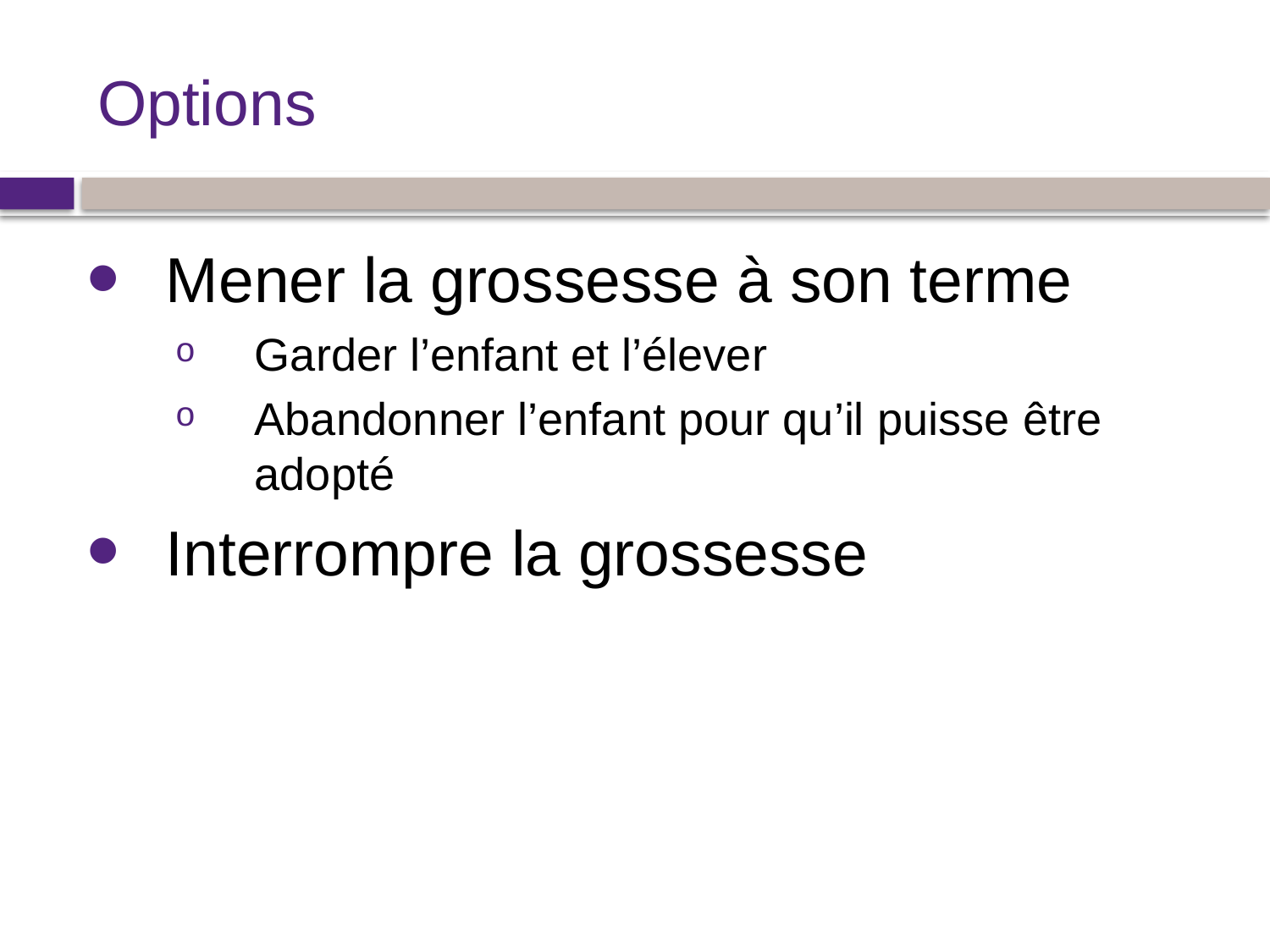

# Options
Mener la grossesse à son terme
Garder l’enfant et l’élever
Abandonner l’enfant pour qu’il puisse être adopté
Interrompre la grossesse